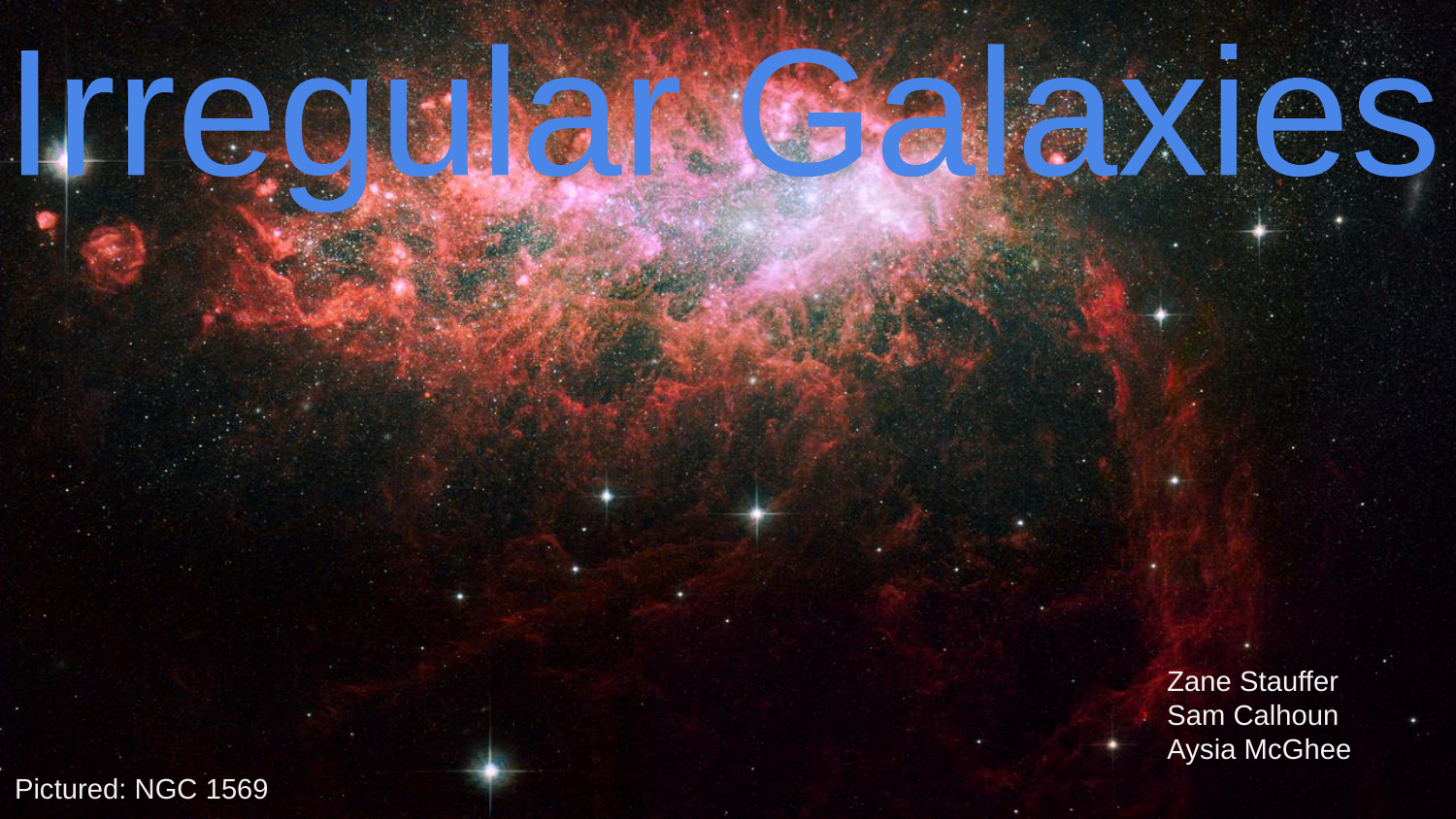

Irregular Galaxies
Zane Stauffer
Sam Calhoun
Aysia McGhee
Pictured: NGC 1569